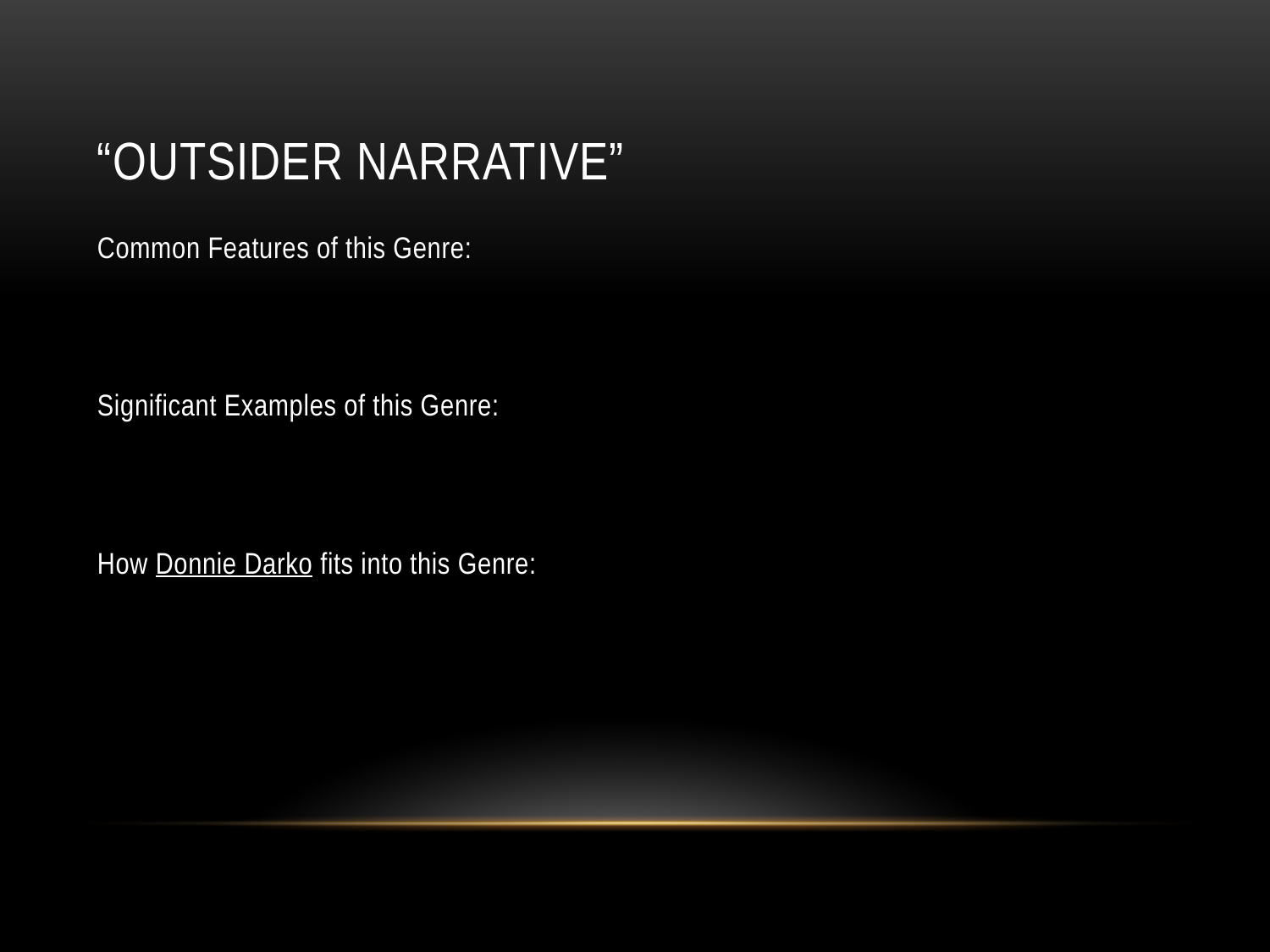

# “Outsider Narrative”
Common Features of this Genre:

Significant Examples of this Genre:

How Donnie Darko fits into this Genre: